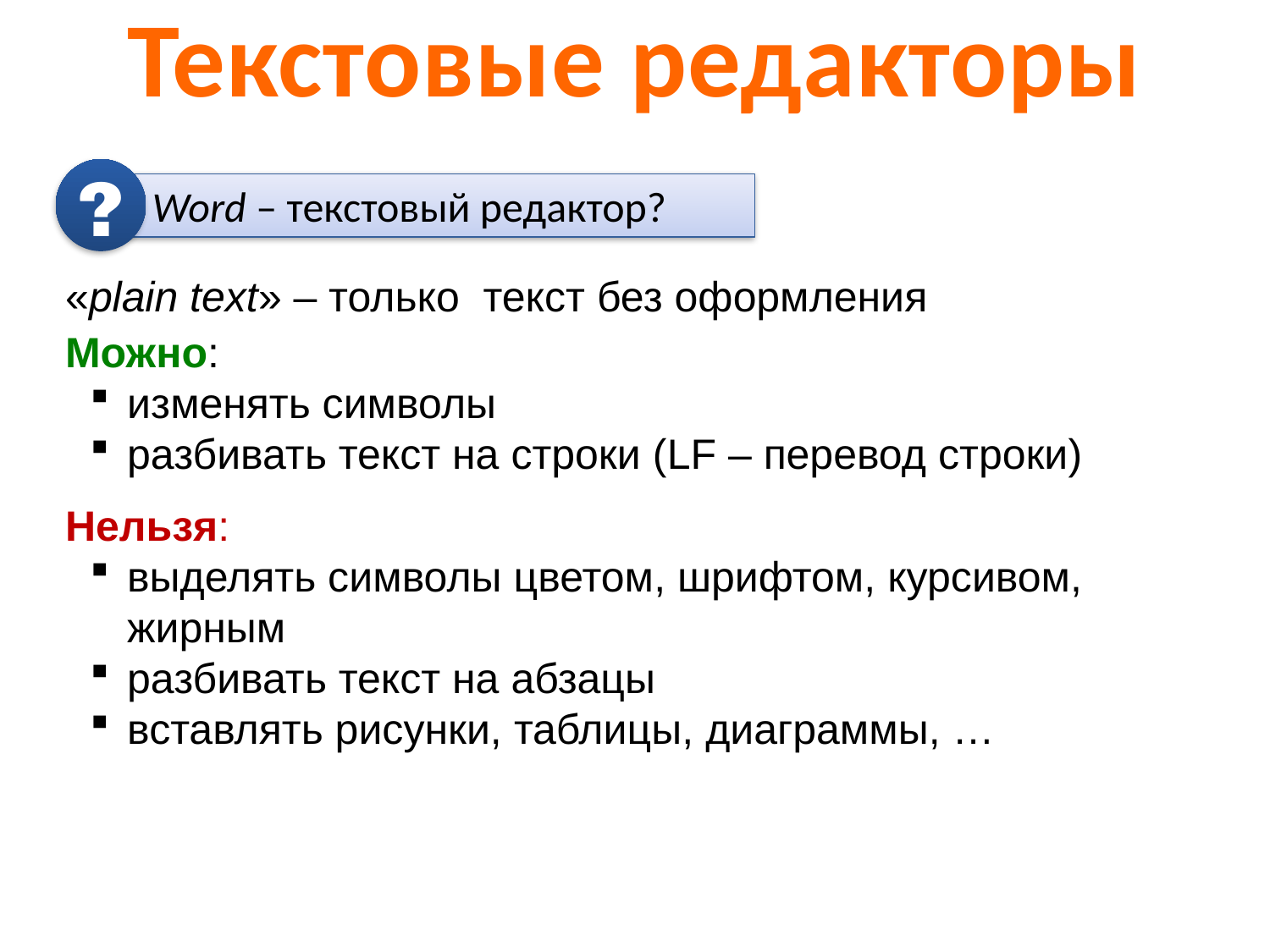

Текстовые редакторы
?
  Word – текстовый редактор?
«plain text» – только  текст без оформления
Можно:
изменять символы
разбивать текст на строки (LF – перевод строки)
Нельзя:
выделять символы цветом, шрифтом, курсивом, жирным
разбивать текст на абзацы
вставлять рисунки, таблицы, диаграммы, …